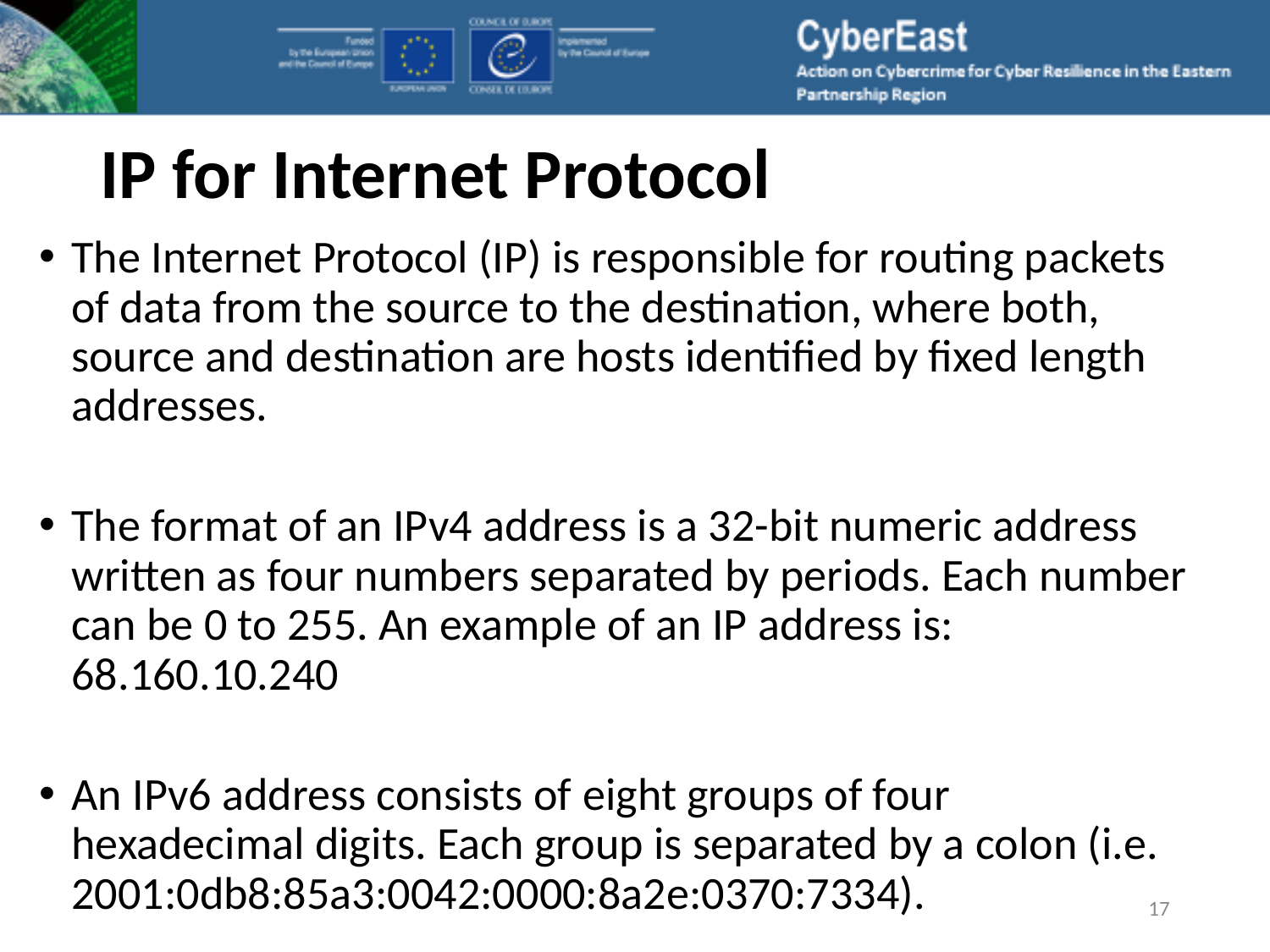

# IP for Internet Protocol
The Internet Protocol (IP) is responsible for routing packets of data from the source to the destination, where both, source and destination are hosts identified by fixed length addresses.

The format of an IPv4 address is a 32-bit numeric address written as four numbers separated by periods. Each number can be 0 to 255. An example of an IP address is: 68.160.10.240

An IPv6 address consists of eight groups of four hexadecimal digits. Each group is separated by a colon (i.e. 2001:0db8:85a3:0042:0000:8a2e:0370:7334).
17